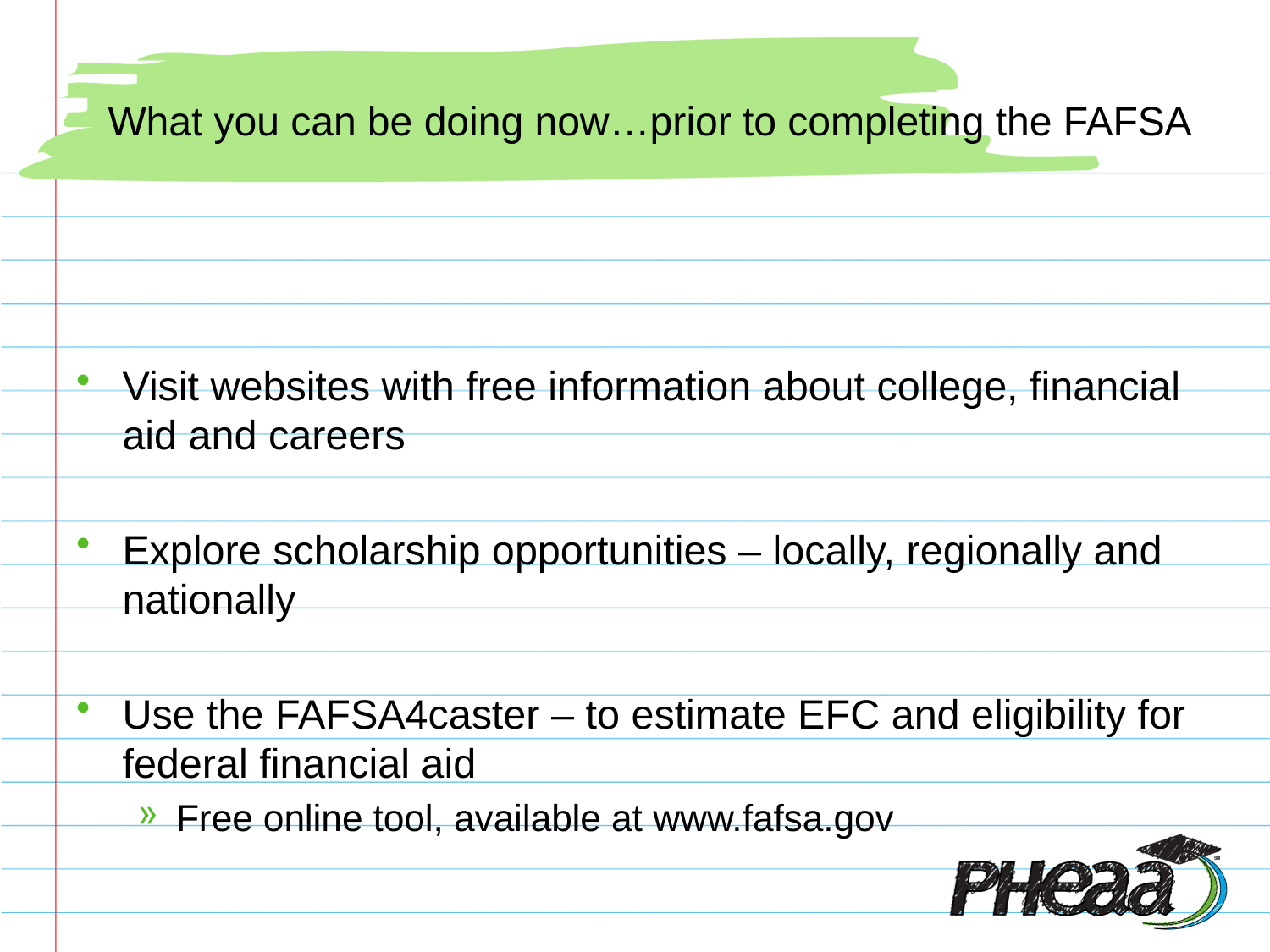

# What you can be doing now…prior to completing the FAFSA

Visit websites with free information about college, financial aid and careers

Explore scholarship opportunities – locally, regionally and nationally

Use the FAFSA4caster – to estimate EFC and eligibility for federal financial aid
Free online tool, available at www.fafsa.gov